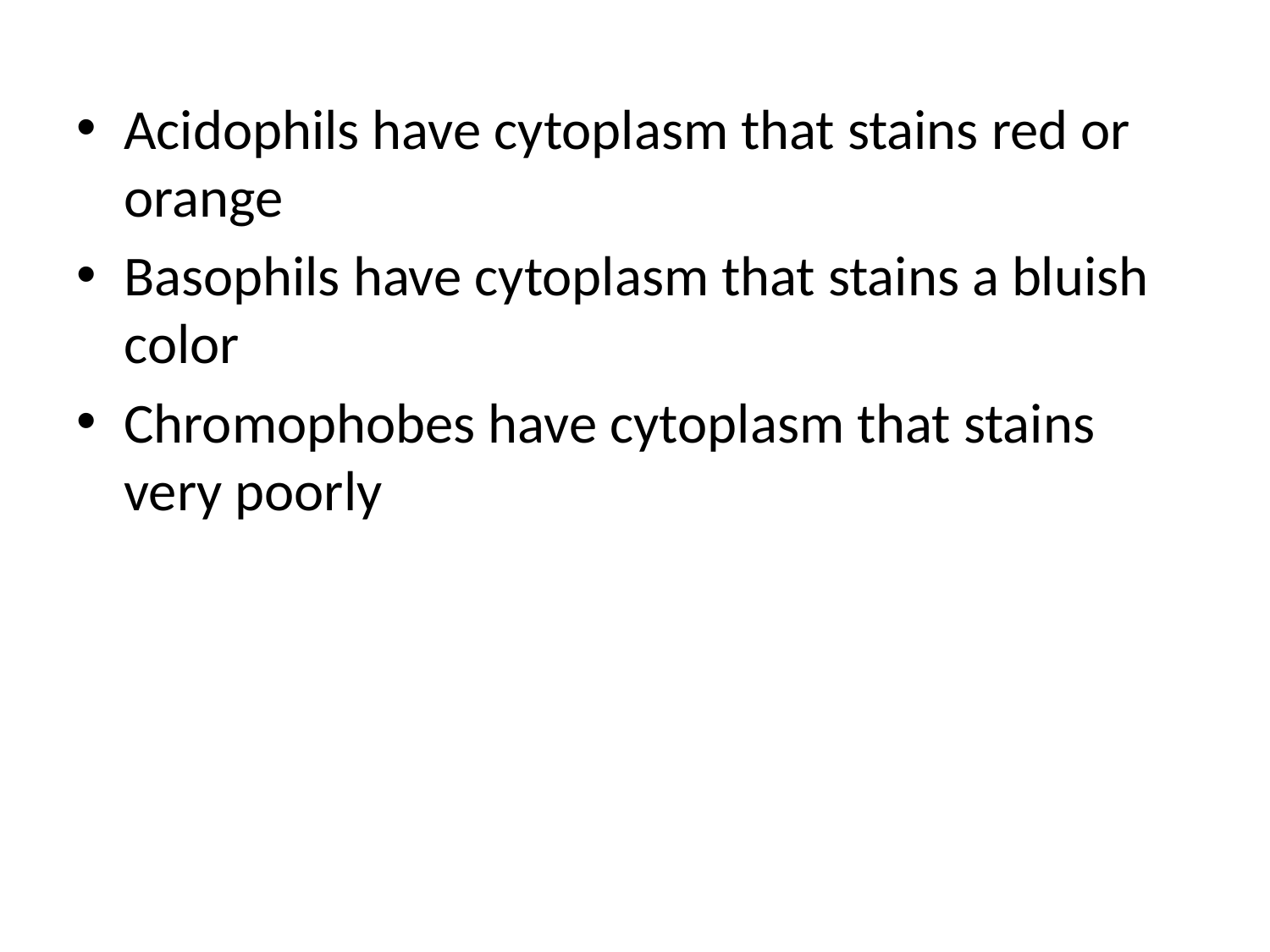

Acidophils have cytoplasm that stains red or orange
Basophils have cytoplasm that stains a bluish color
Chromophobes have cytoplasm that stains very poorly